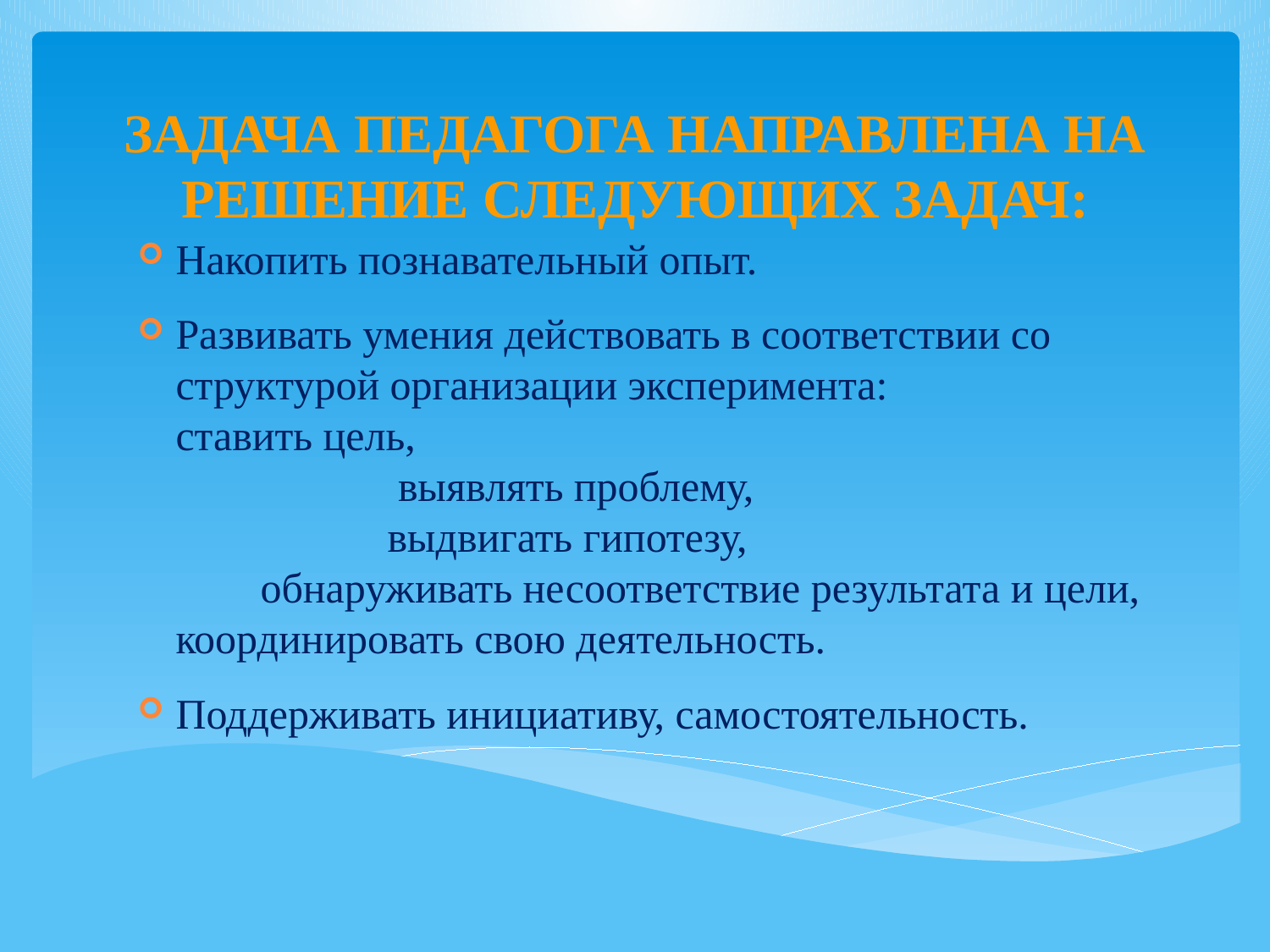

# Задача педагога направлена на решение следующих задач:
Накопить познавательный опыт.
Развивать умения действовать в соответствии со структурой организации эксперимента:                         ставить цель,                                                                                          выявлять проблему,                                                         выдвигать гипотезу,                                              обнаруживать несоответствие результата и цели, координировать свою деятельность.
Поддерживать инициативу, самостоятельность.